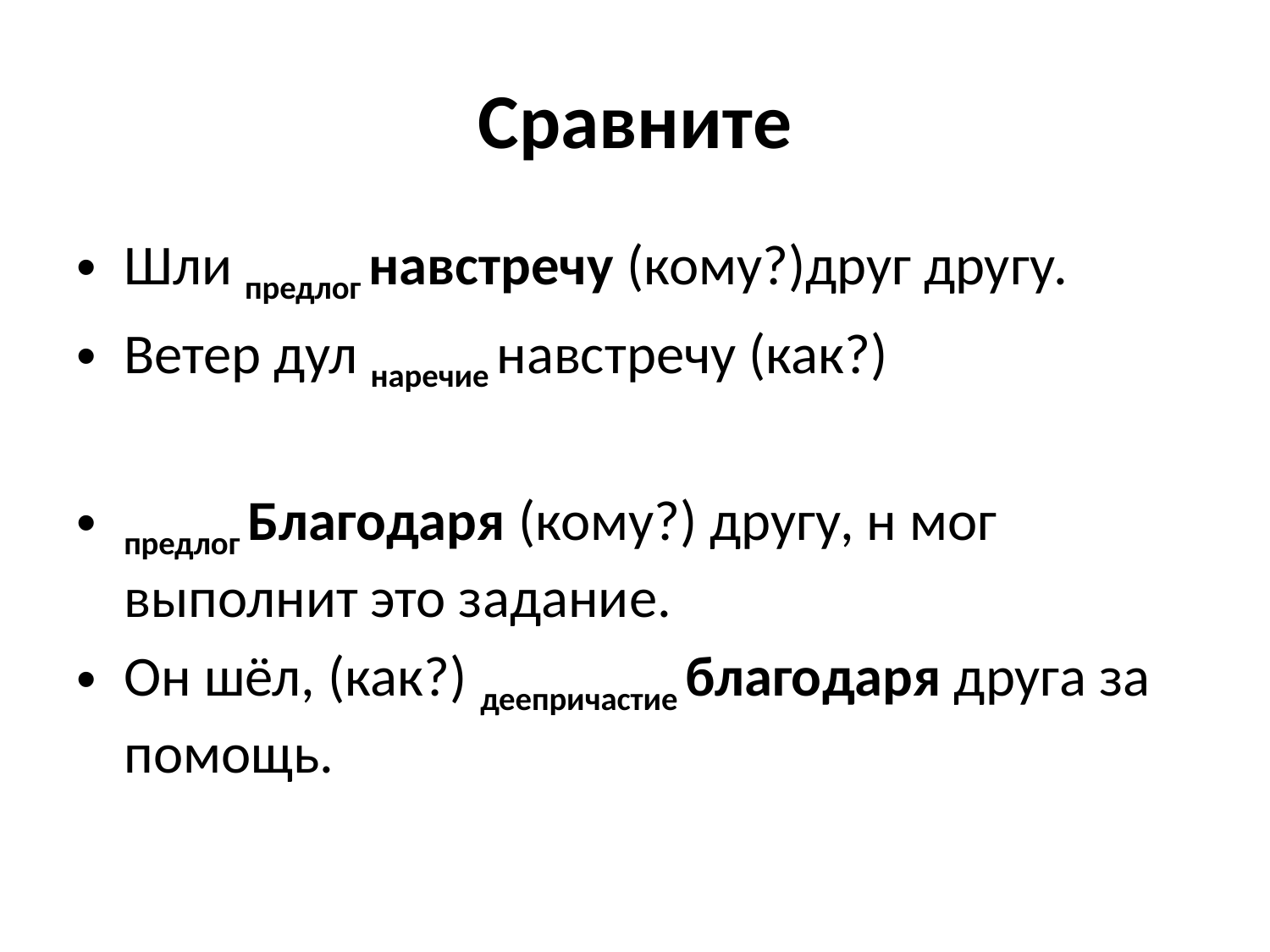

# Сравните
Шли предлог навстречу (кому?)друг другу.
Ветер дул наречие навстречу (как?)

предлог Благодаря (кому?) другу, н мог выполнит это задание.
Он шёл, (как?) деепричастие благодаря друга за помощь.